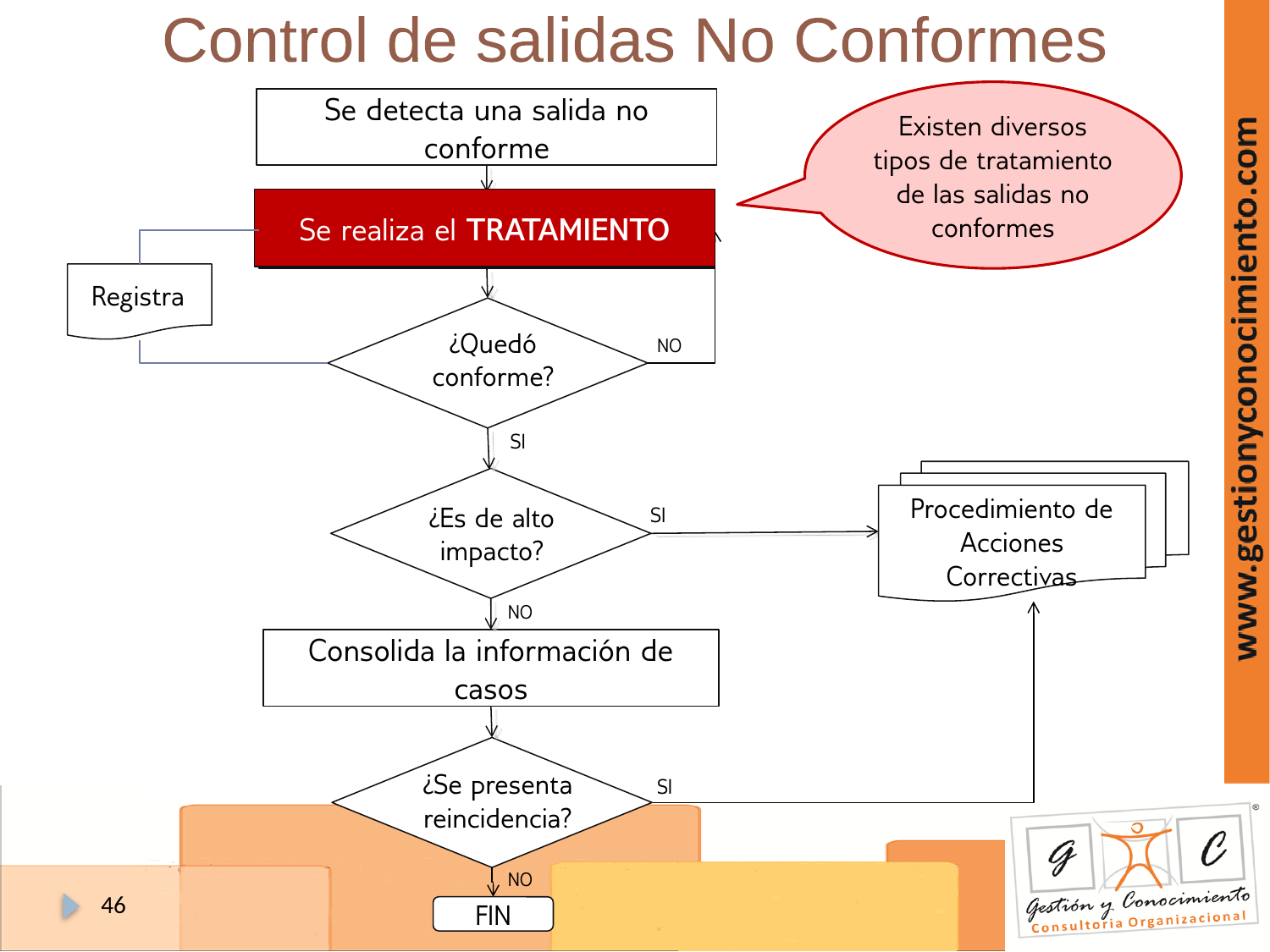

Control de salidas No Conformes
Existen diversos tipos de tratamiento de las salidas no conformes
Se detecta una salida no conforme
Se realiza el TRATAMIENTO
Se realiza el Tratamiento

Registra

¿Quedó conforme?
NO
SI
Procedimiento de Acciones Correctivas

SI
¿Es de alto impacto?
SI
NO
Consolida la información de casos

¿Se presenta reincidencia?
SI
NO
46
FIN